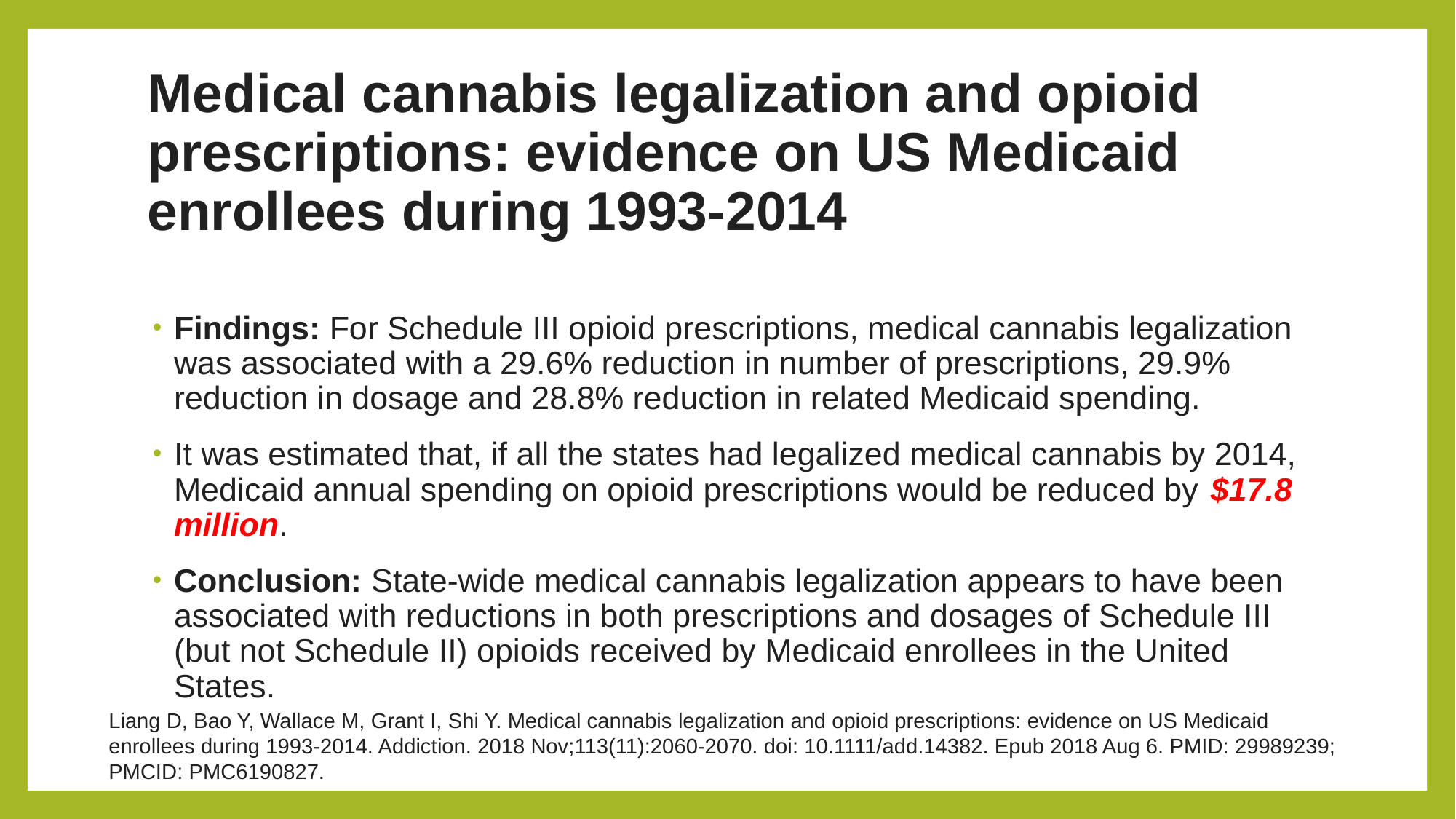

# Medical cannabis legalization and opioid prescriptions: evidence on US Medicaid enrollees during 1993-2014

Findings: For Schedule III opioid prescriptions, medical cannabis legalization was associated with a 29.6% reduction in number of prescriptions, 29.9% reduction in dosage and 28.8% reduction in related Medicaid spending.
It was estimated that, if all the states had legalized medical cannabis by 2014, Medicaid annual spending on opioid prescriptions would be reduced by $17.8 million.
Conclusion: State-wide medical cannabis legalization appears to have been associated with reductions in both prescriptions and dosages of Schedule III (but not Schedule II) opioids received by Medicaid enrollees in the United States.
Liang D, Bao Y, Wallace M, Grant I, Shi Y. Medical cannabis legalization and opioid prescriptions: evidence on US Medicaid enrollees during 1993-2014. Addiction. 2018 Nov;113(11):2060-2070. doi: 10.1111/add.14382. Epub 2018 Aug 6. PMID: 29989239; PMCID: PMC6190827.